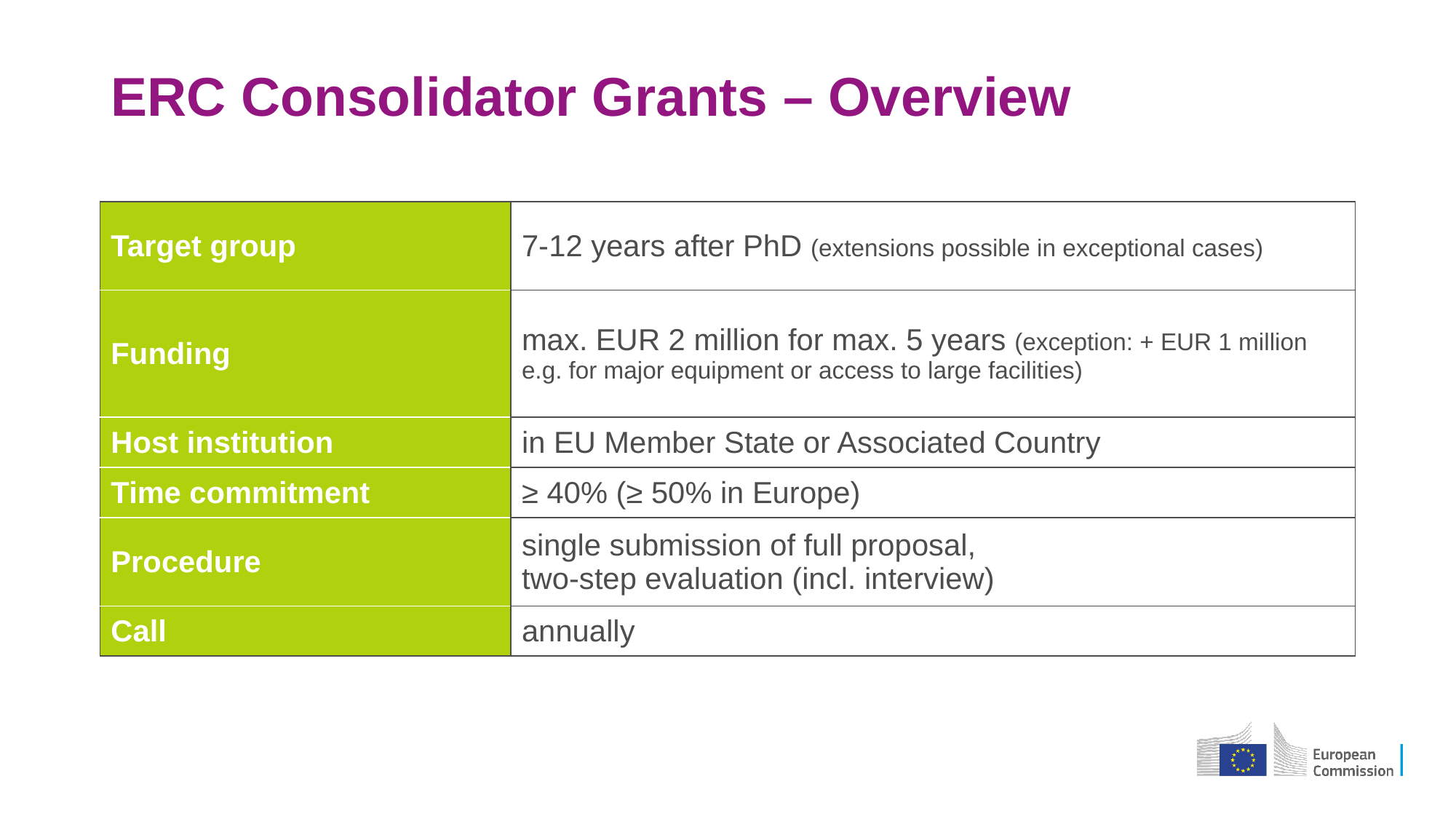

# ERC Consolidator Grants – Overview
| Target group | 7-12 years after PhD (extensions possible in exceptional cases) |
| --- | --- |
| Funding | max. EUR 2 million for max. 5 years (exception: + EUR 1 million e.g. for major equipment or access to large facilities) |
| Host institution | in EU Member State or Associated Country |
| Time commitment | ≥ 40% (≥ 50% in Europe) |
| Procedure | single submission of full proposal, two-step evaluation (incl. interview) |
| Call | annually |